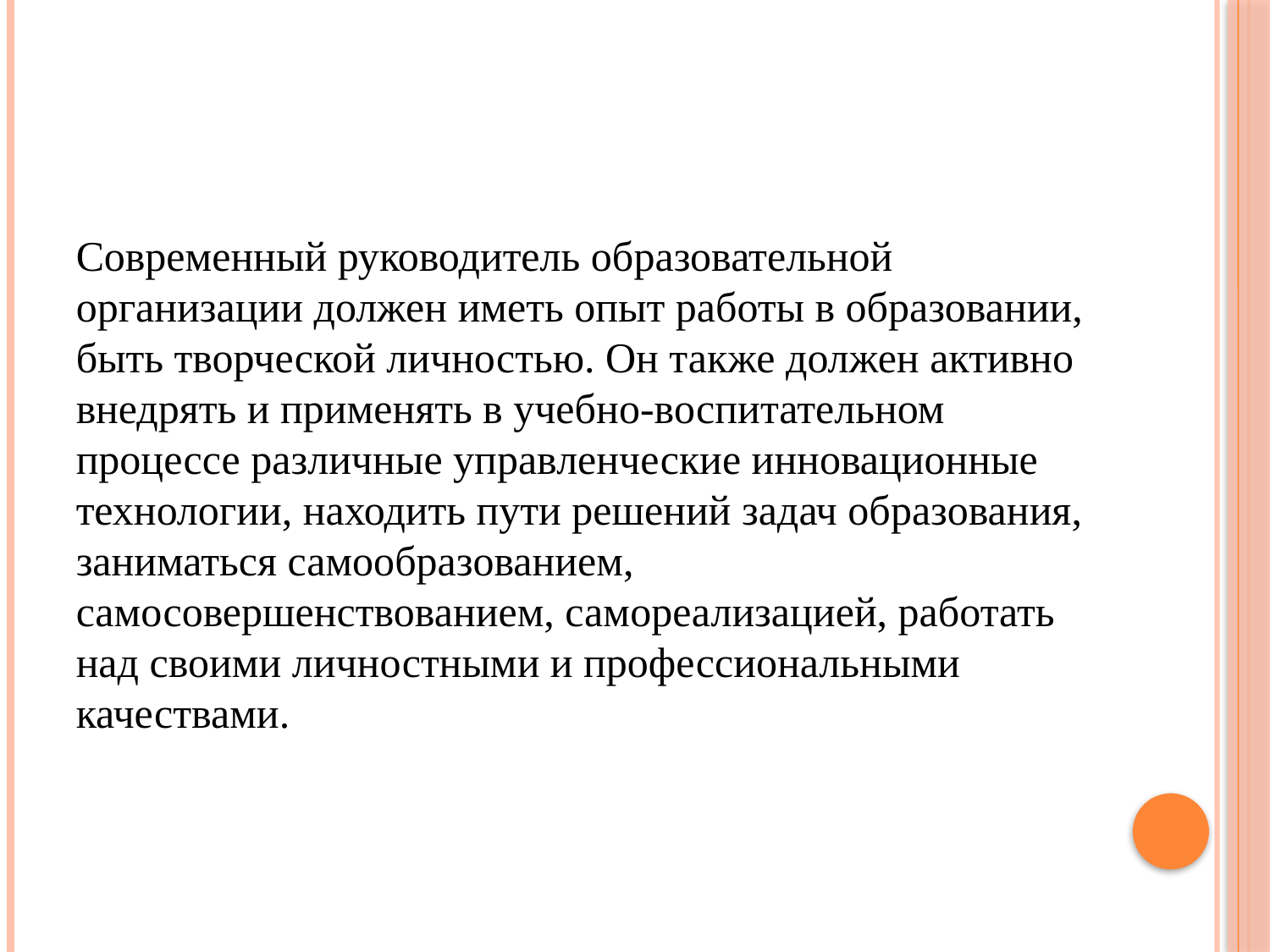

#
Современный руководитель образовательной организации должен иметь опыт работы в образовании, быть творческой личностью. Он также должен активно внедрять и применять в учебно-воспитательном процессе различные управленческие инновационные технологии, находить пути решений задач образования, заниматься самообразованием, самосовершенствованием, самореализацией, работать над своими личностными и профессиональными качествами.